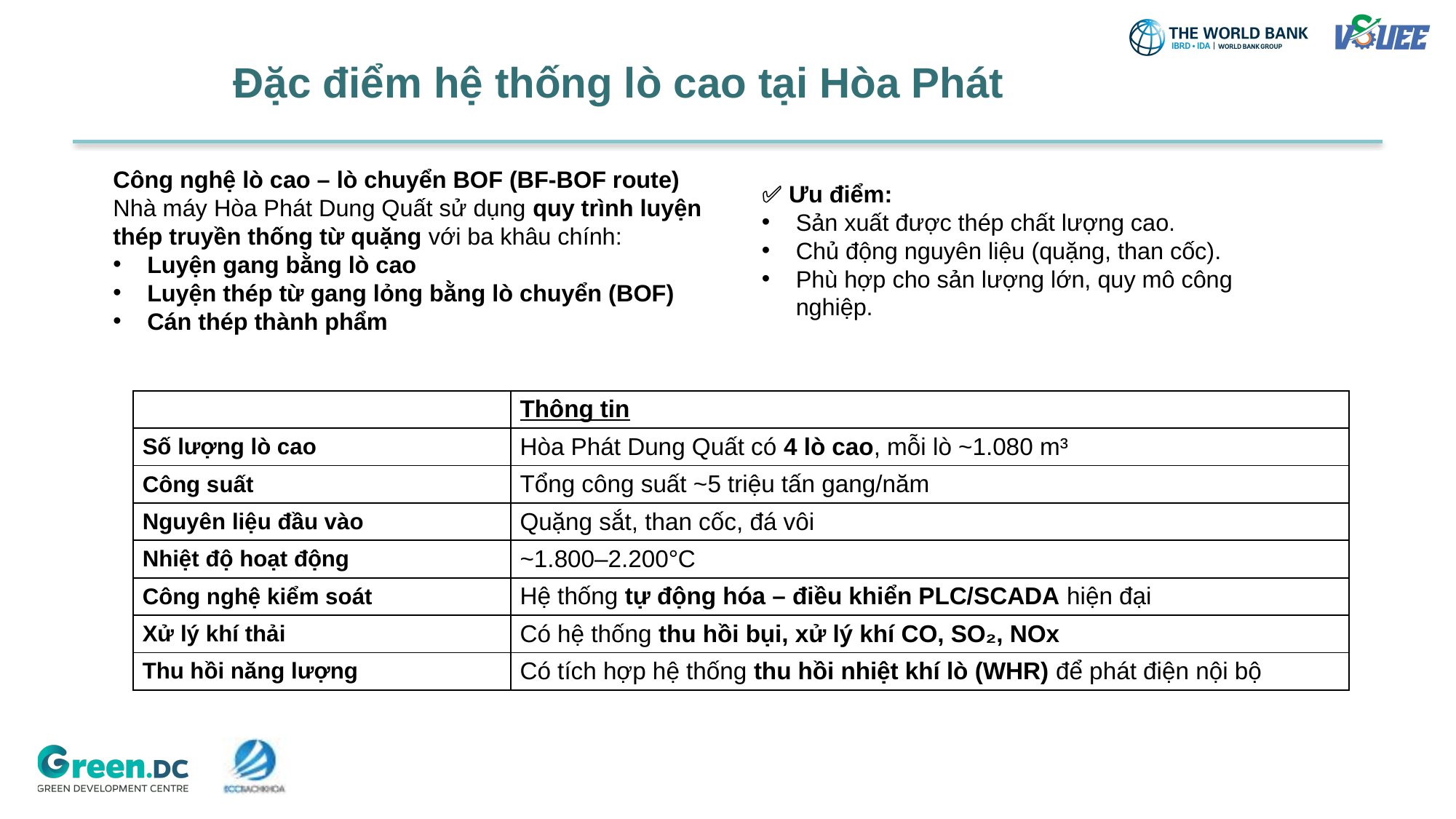

Đặc điểm hệ thống lò cao tại Hòa Phát
Công nghệ lò cao – lò chuyển BOF (BF-BOF route)
Nhà máy Hòa Phát Dung Quất sử dụng quy trình luyện thép truyền thống từ quặng với ba khâu chính:
Luyện gang bằng lò cao
Luyện thép từ gang lỏng bằng lò chuyển (BOF)
Cán thép thành phẩm
✅ Ưu điểm:
Sản xuất được thép chất lượng cao.
Chủ động nguyên liệu (quặng, than cốc).
Phù hợp cho sản lượng lớn, quy mô công nghiệp.
|  | Thông tin |
| --- | --- |
| Số lượng lò cao | Hòa Phát Dung Quất có 4 lò cao, mỗi lò ~1.080 m³ |
| Công suất | Tổng công suất ~5 triệu tấn gang/năm |
| Nguyên liệu đầu vào | Quặng sắt, than cốc, đá vôi |
| Nhiệt độ hoạt động | ~1.800–2.200°C |
| Công nghệ kiểm soát | Hệ thống tự động hóa – điều khiển PLC/SCADA hiện đại |
| Xử lý khí thải | Có hệ thống thu hồi bụi, xử lý khí CO, SO₂, NOx |
| Thu hồi năng lượng | Có tích hợp hệ thống thu hồi nhiệt khí lò (WHR) để phát điện nội bộ |